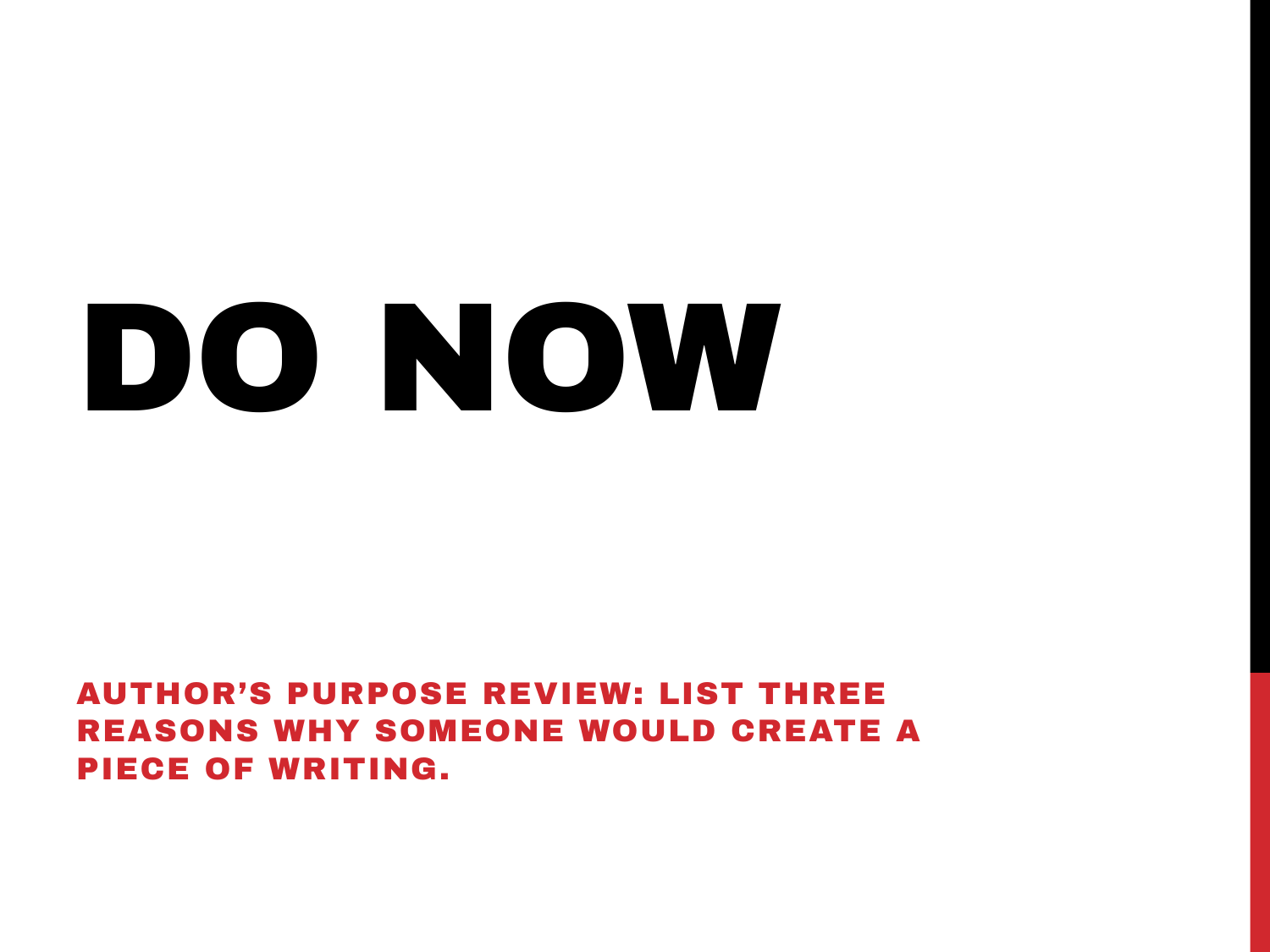

# Do Now
Author’s Purpose Review: List three reasons why someone would create a piece of writing.